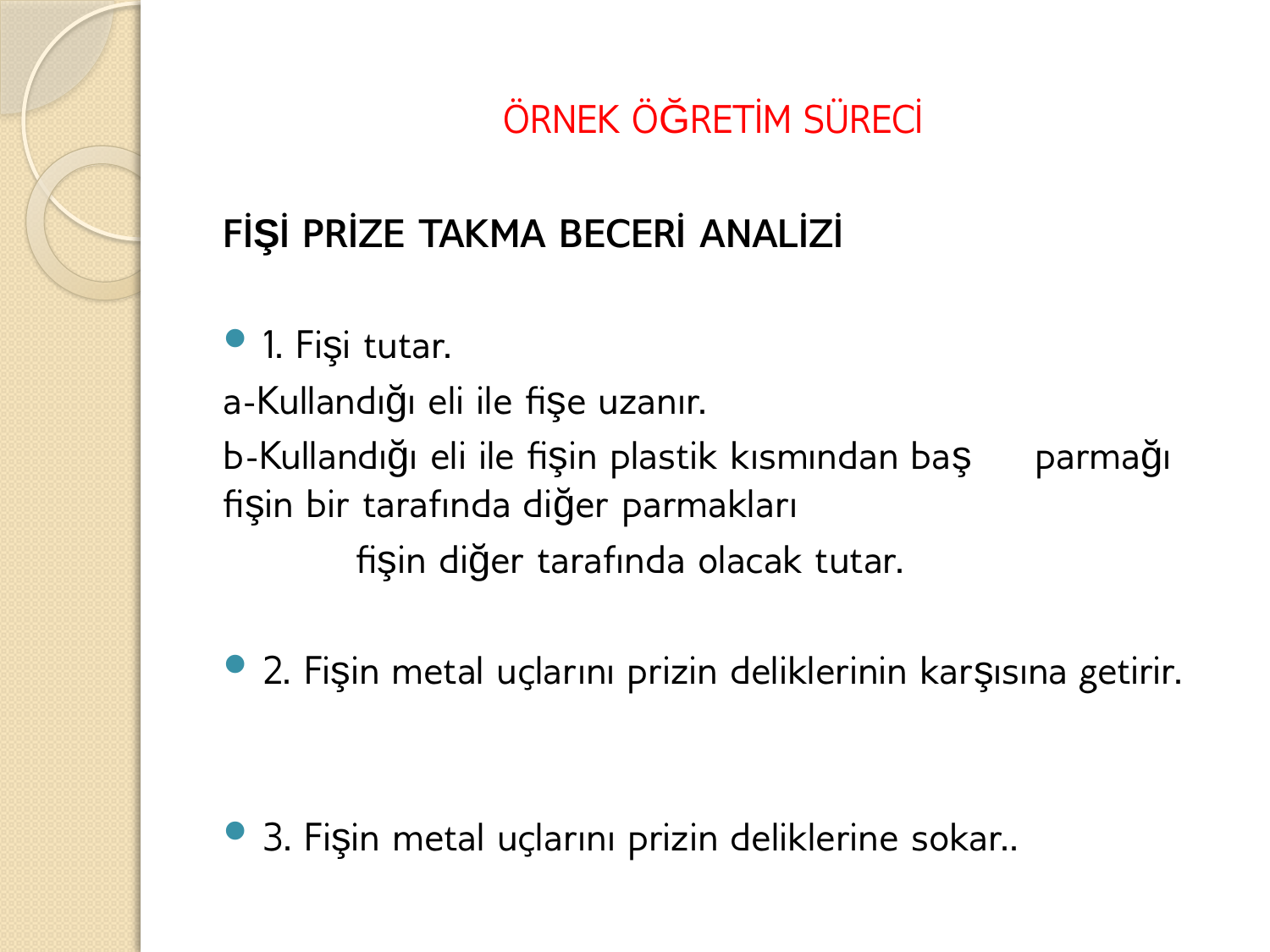

# ÖRNEK ÖĞRETİM SÜRECİ
FİŞİ PRİZE TAKMA BECERİ ANALİZİ

1. Fişi tutar.
	a-Kullandığı eli ile fişe uzanır.
	b-Kullandığı eli ile fişin plastik kısmından baş 	parmağı fişin bir tarafında diğer parmakları
           fişin diğer tarafında olacak tutar.

2. Fişin metal uçlarını prizin deliklerinin karşısına getirir.

3. Fişin metal uçlarını prizin deliklerine sokar..